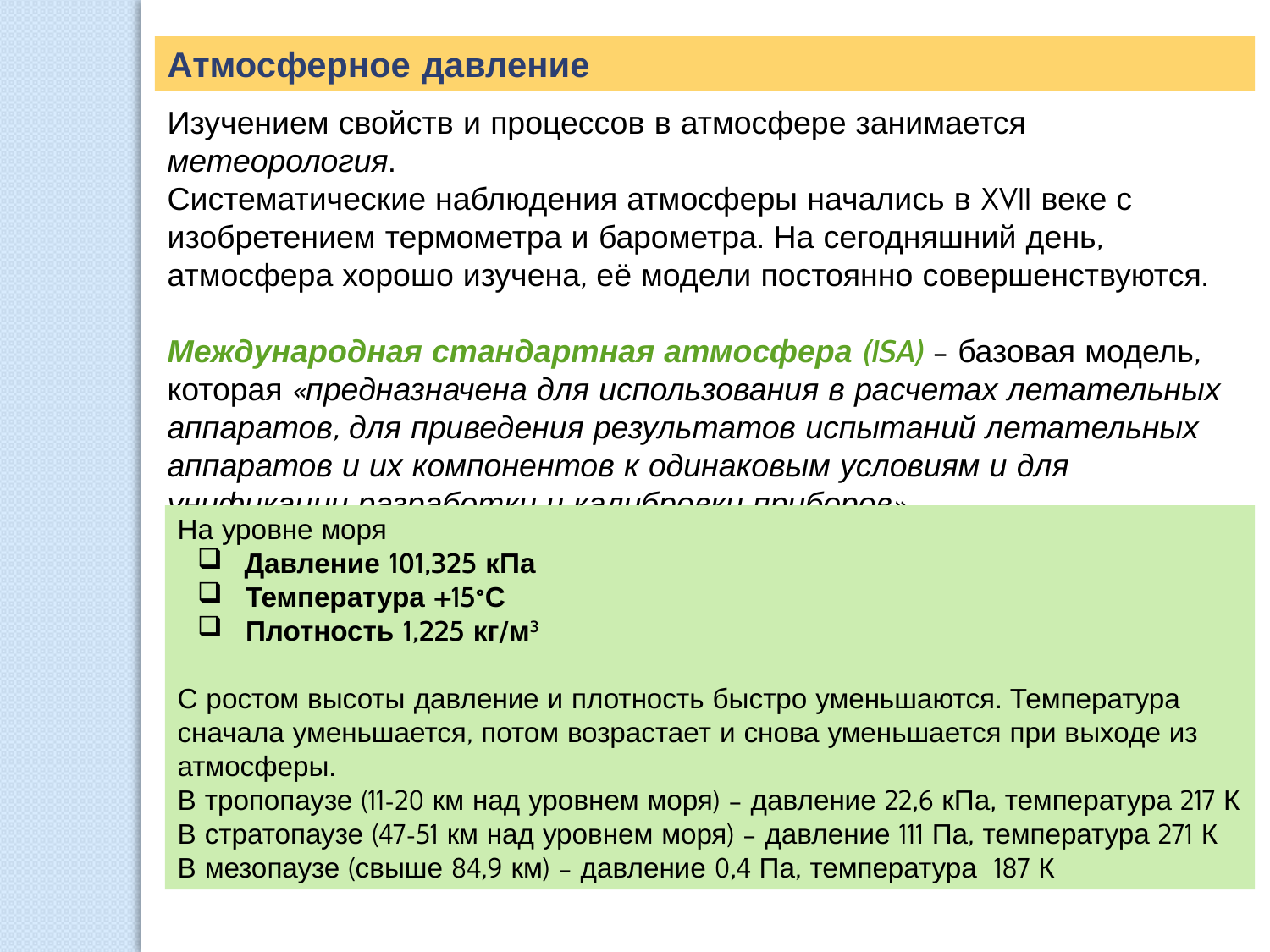

Атмосферное давление
Изучением свойств и процессов в атмосфере занимается  метеорология.
Систематические наблюдения атмосферы начались в XVII веке с изобретением термометра и барометра. На сегодняшний день, атмосфера хорошо изучена, её модели постоянно совершенствуются.

Международная стандартная атмосфера (ISA) – базовая модель, которая «предназначена для использования в расчетах летательных аппаратов, для приведения результатов испытаний летательных аппаратов и их компонентов к одинаковым условиям и для унификации разработки и калибровки приборов».
На уровне моря
  Давление 101,325 кПа
  Температура +15°С
  Плотность 1,225 кг/м3

С ростом высоты давление и плотность быстро уменьшаются. Температура сначала уменьшается, потом возрастает и снова уменьшается при выходе из атмосферы.
В тропопаузе (11-20 км над уровнем моря) – давление 22,6 кПа, температура 217 К
В стратопаузе (47-51 км над уровнем моря) – давление 111 Па, температура 271 К
В мезопаузе (свыше 84,9 км) – давление 0,4 Па, температура  187 К